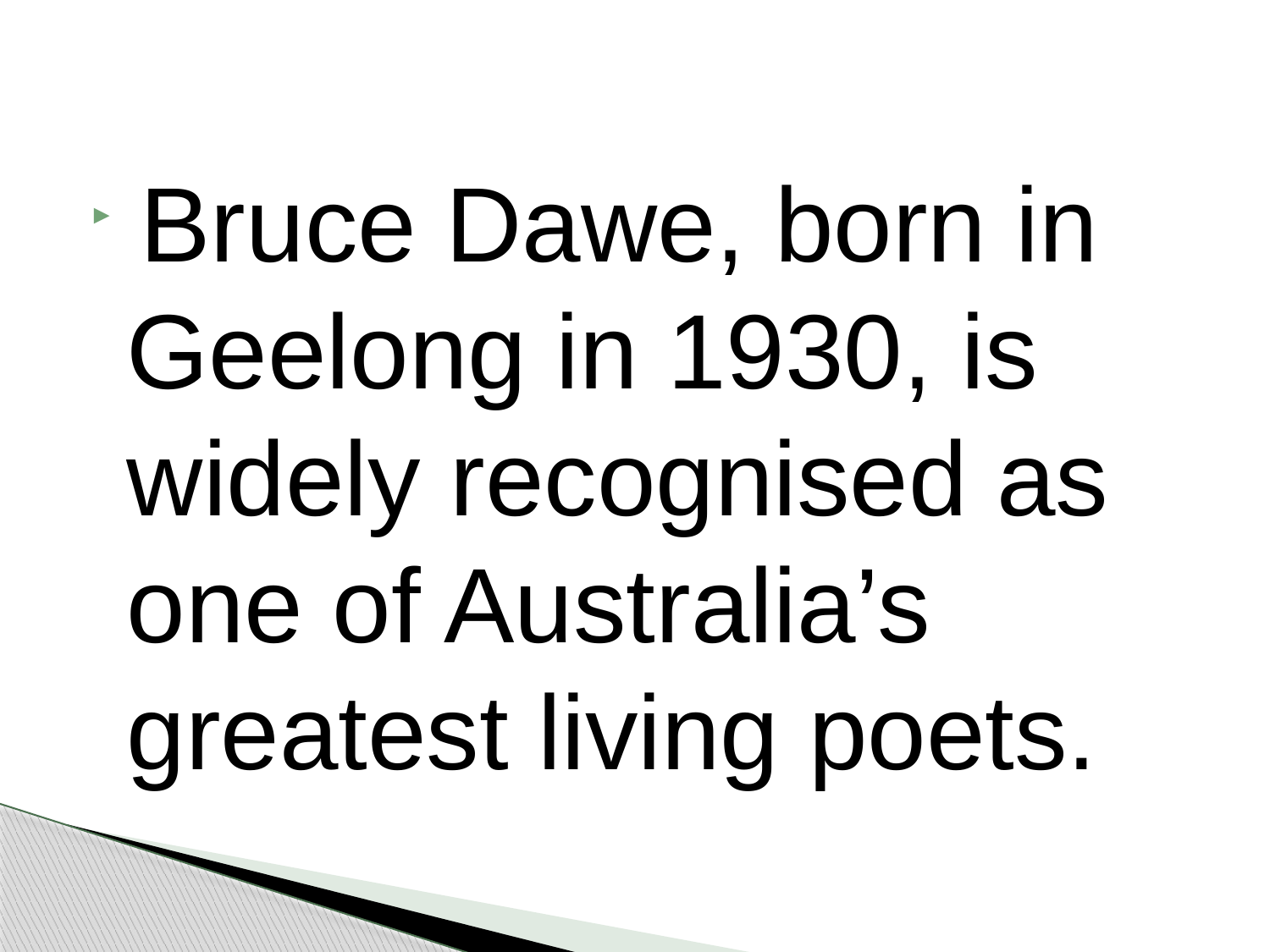

#

 Bruce Dawe, born in Geelong in 1930, is widely recognised as one of Australia’s greatest living poets.